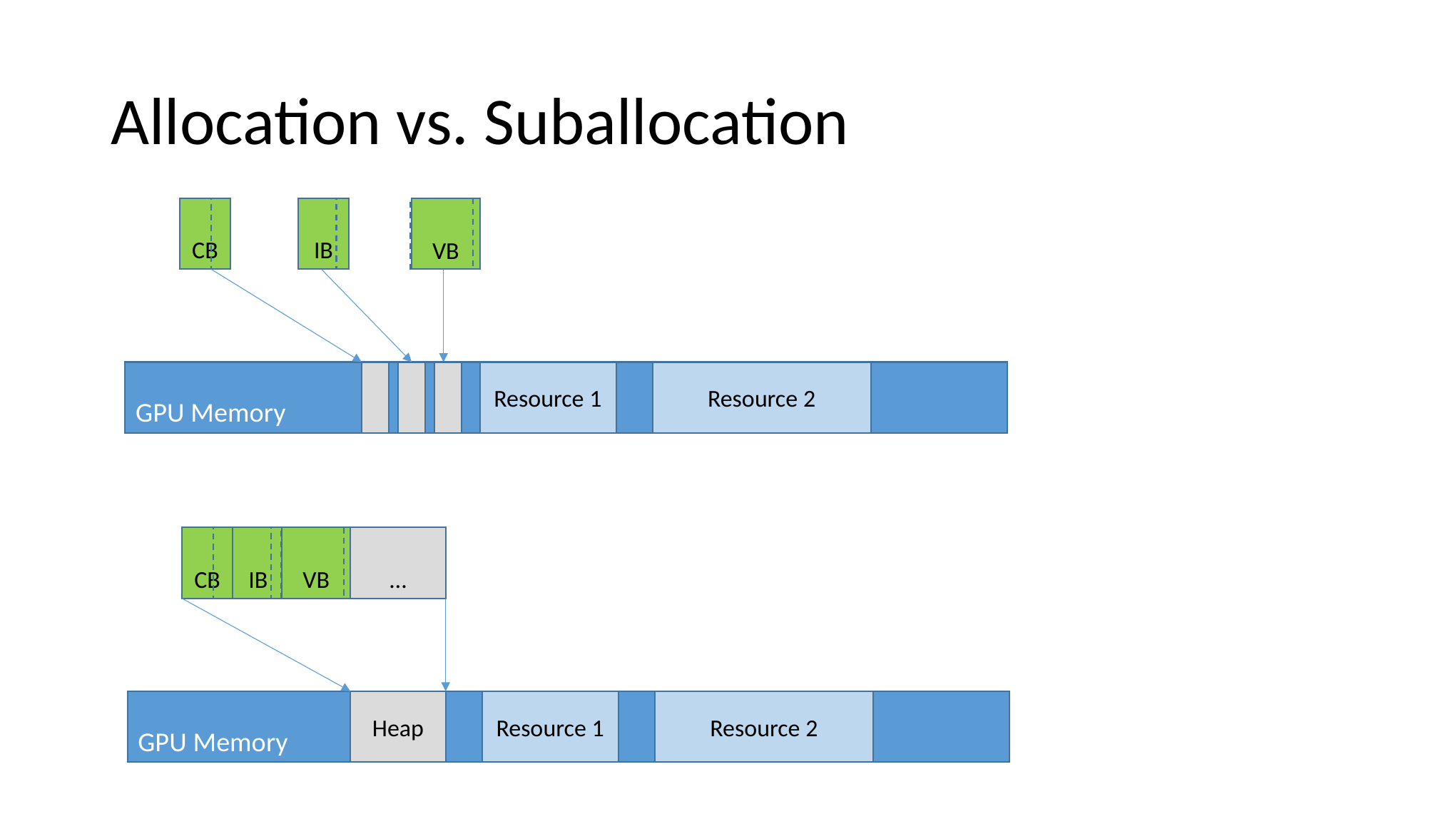

# Allocation vs. Suballocation

CB

IB
VB

GPU Memory
Resource 1
Resource 2

…

CB

IB
VB
Heap
GPU Memory
Resource 1
Resource 2